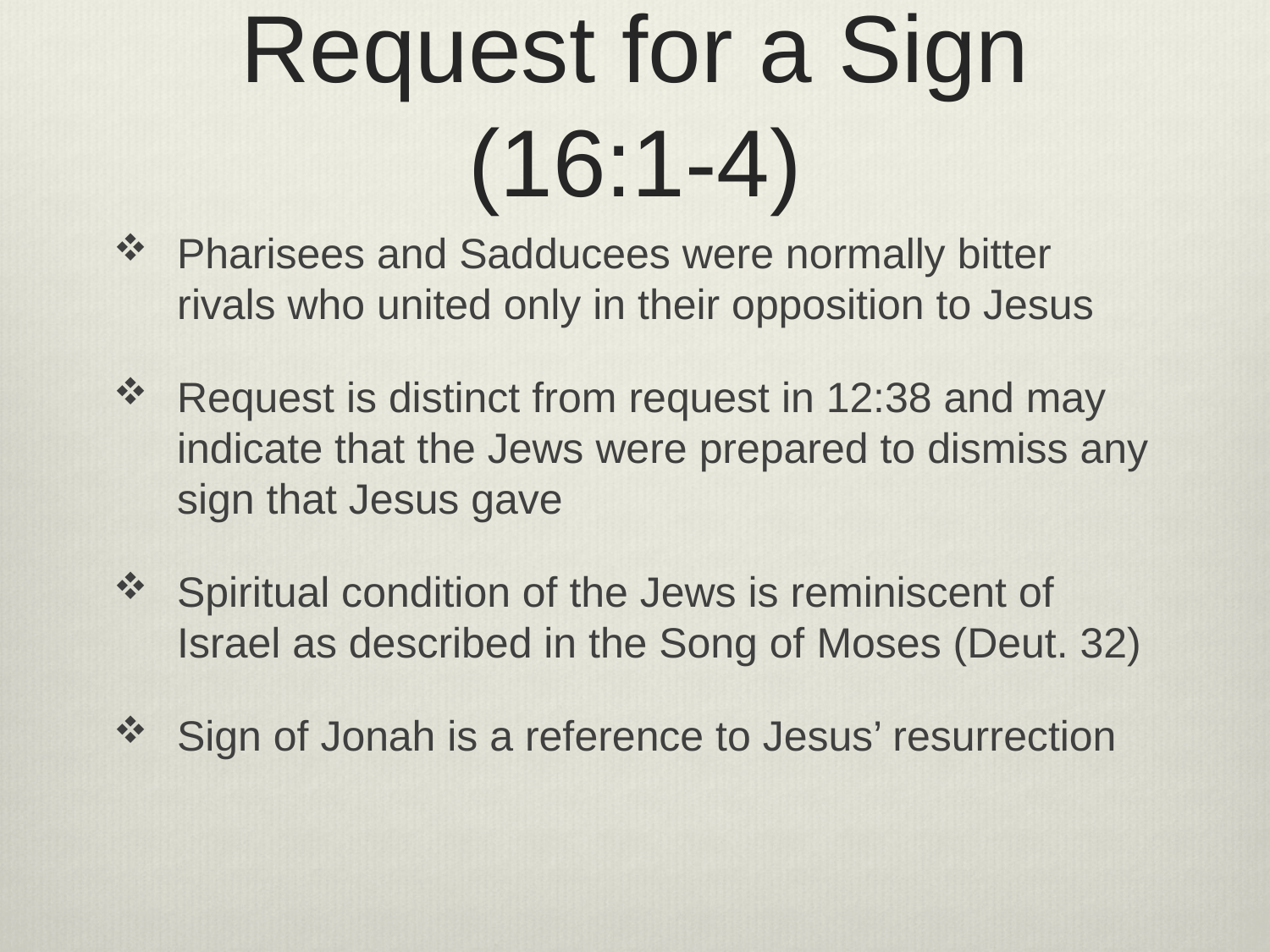

# Request for a Sign (16:1-4)
Pharisees and Sadducees were normally bitter rivals who united only in their opposition to Jesus
Request is distinct from request in 12:38 and may indicate that the Jews were prepared to dismiss any sign that Jesus gave
Spiritual condition of the Jews is reminiscent of Israel as described in the Song of Moses (Deut. 32)
Sign of Jonah is a reference to Jesus’ resurrection